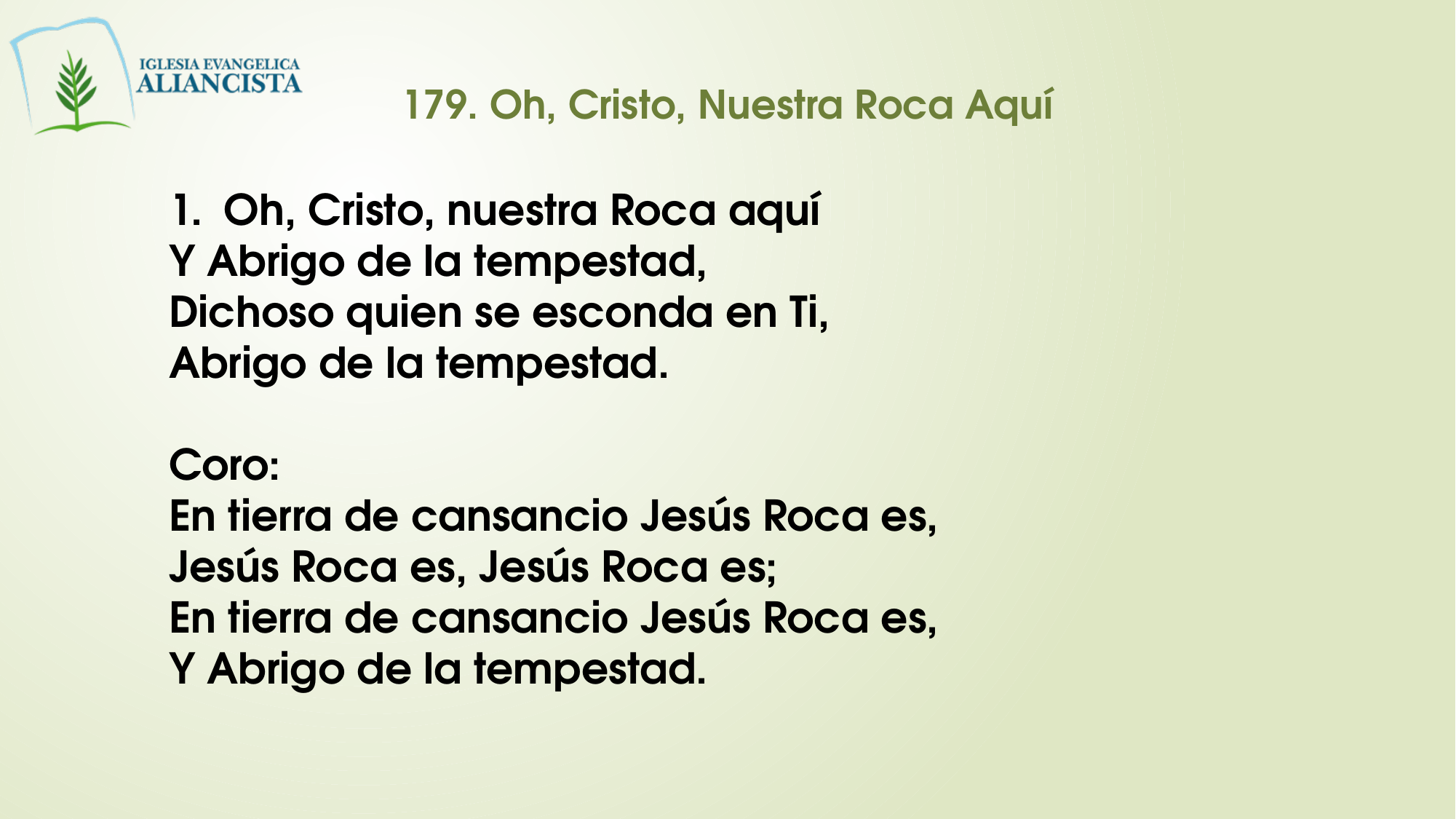

179. Oh, Cristo, Nuestra Roca Aquí
Oh, Cristo, nuestra Roca aquí
Y Abrigo de la tempestad,
Dichoso quien se esconda en Ti,
Abrigo de la tempestad.

Coro:
En tierra de cansancio Jesús Roca es,
Jesús Roca es, Jesús Roca es;
En tierra de cansancio Jesús Roca es,
Y Abrigo de la tempestad.